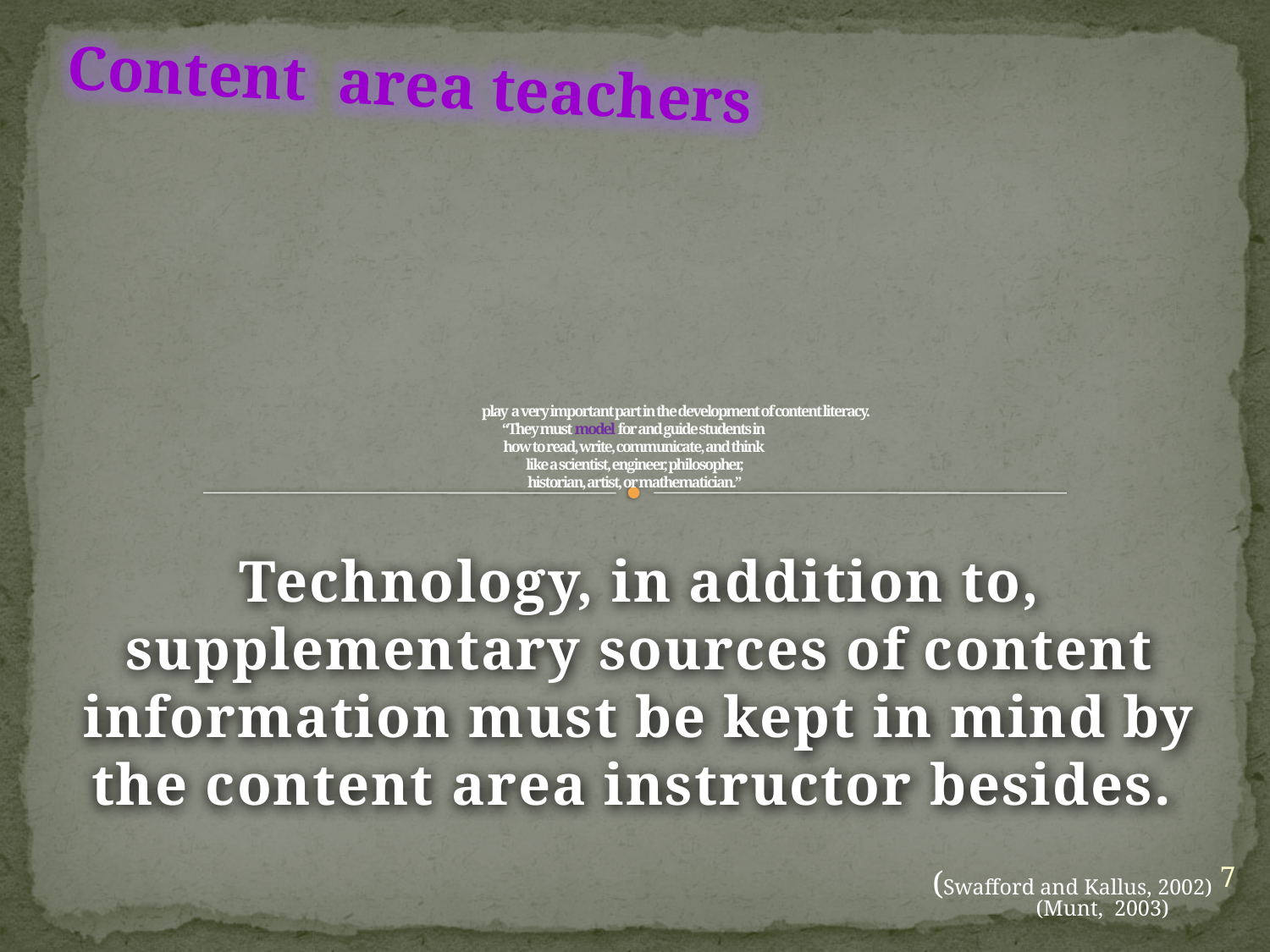

Content  area teachers
# play  a very important part in the development of content literacy. “They must model for and guide students in how to read, write, communicate, and think like a scientist, engineer, philosopher, historian, artist, or mathematician.”
Technology, in addition to, supplementary sources of content information must be kept in mind by the content area instructor besides.
7
(Swafford and Kallus, 2002)
(Munt,  2003)